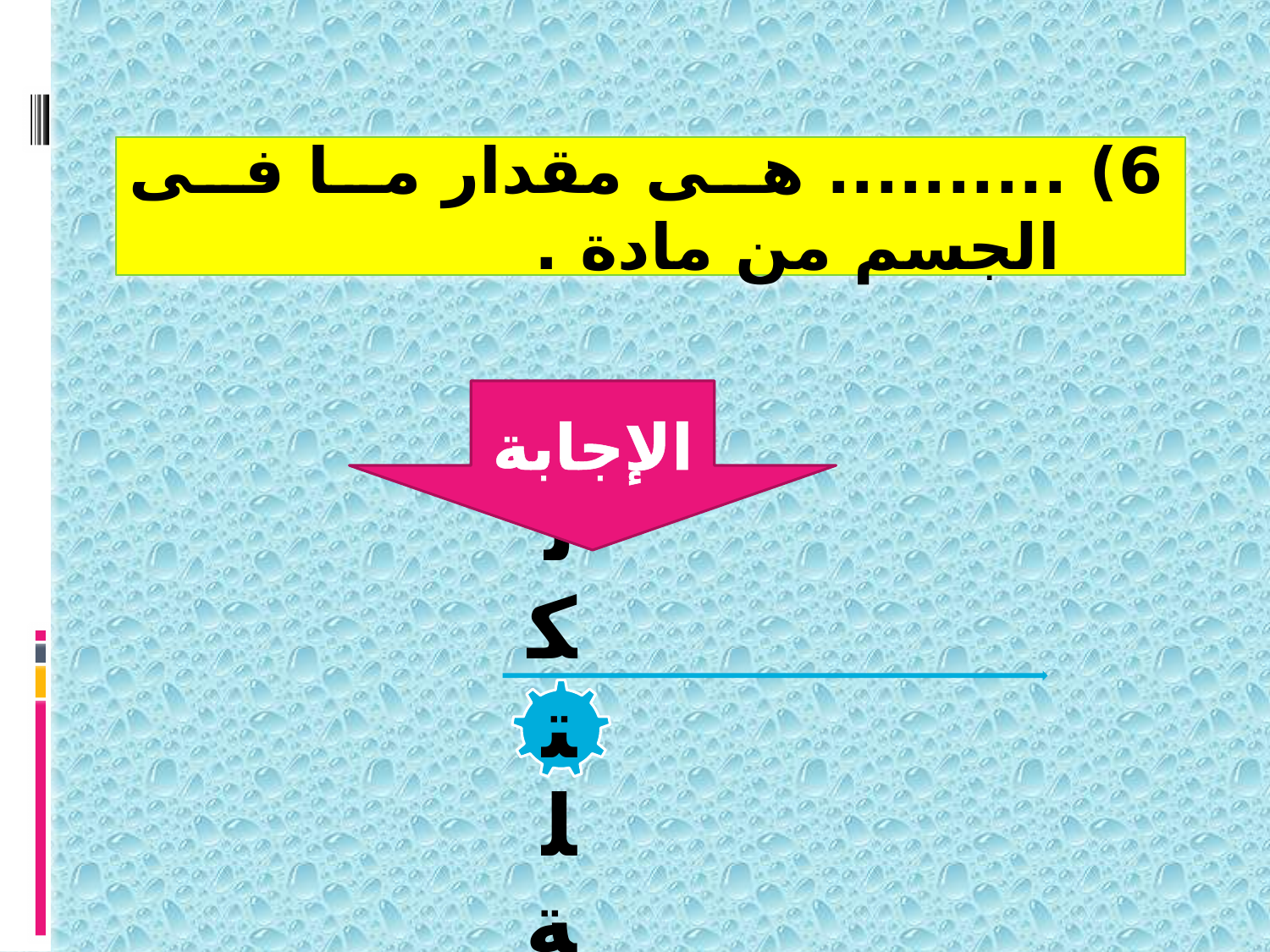

6) .......... هى مقدار ما فى الجسم من مادة .
الإجابة